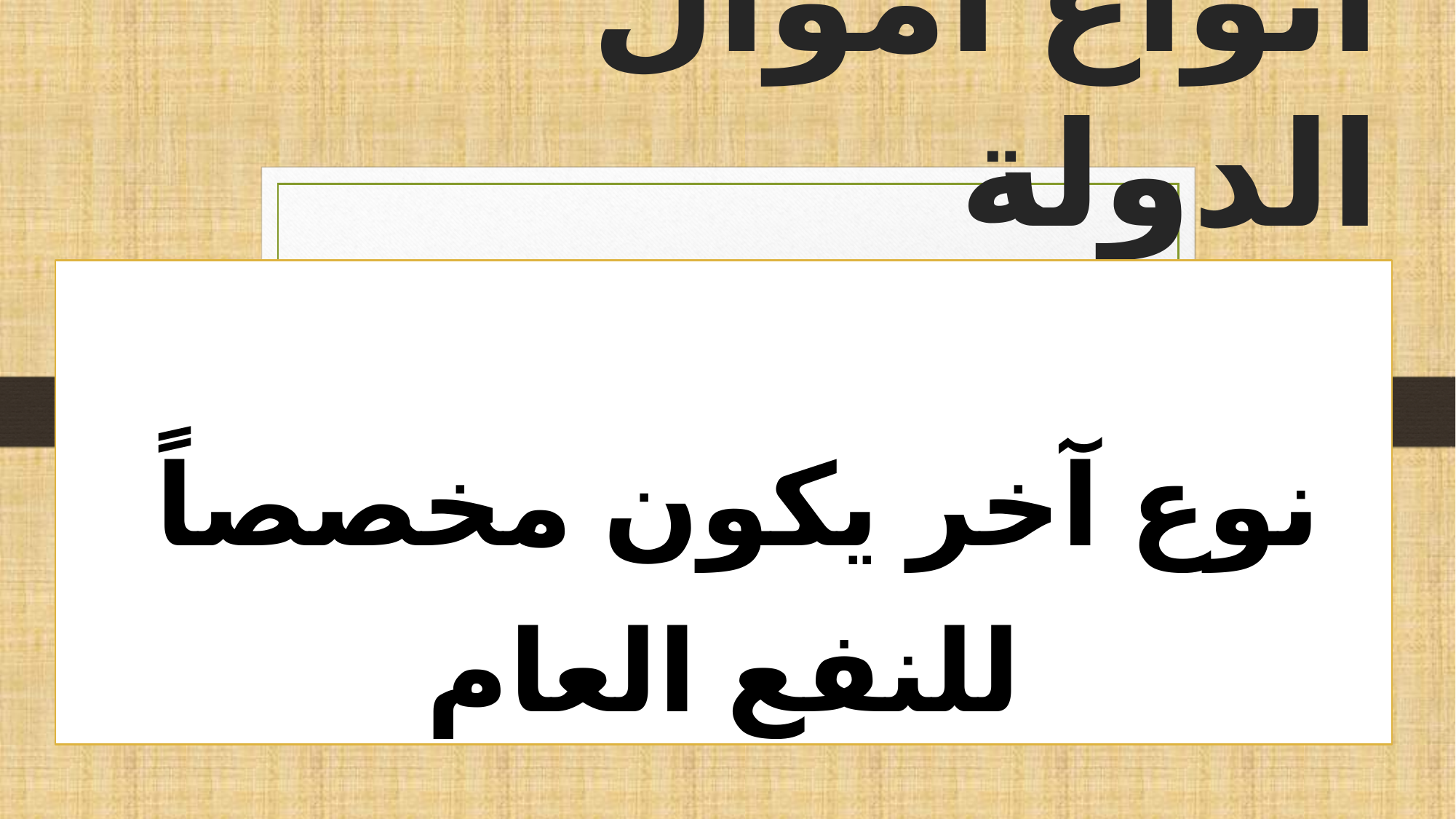

# أنواع أموال الدولة

نوع آخر يكون مخصصاً
للنفع العام